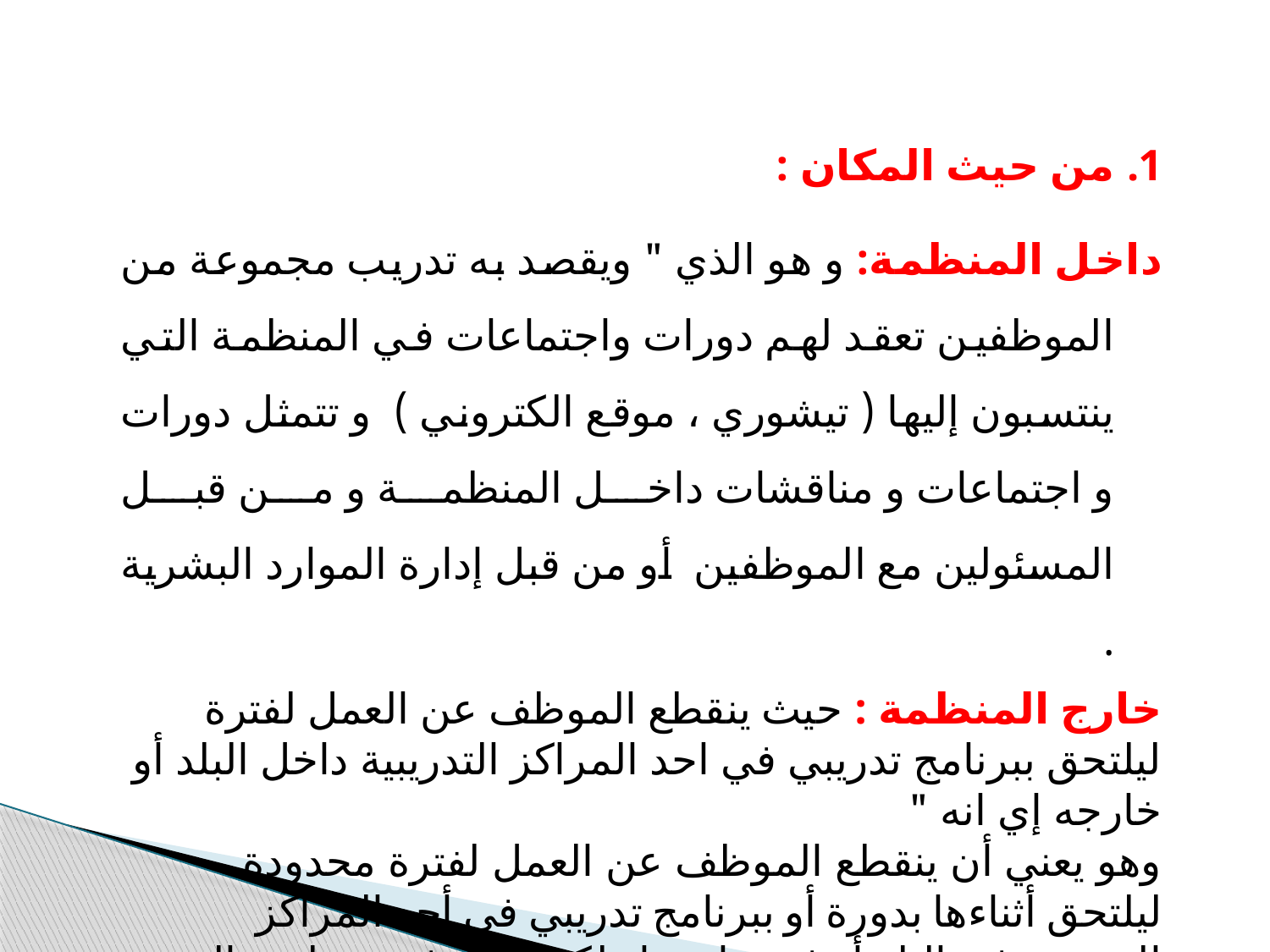

من حيث المكان :
داخل المنظمة: و هو الذي " ويقصد به تدريب مجموعة من الموظفين تعقد لهم دورات واجتماعات في المنظمة التي ينتسبون إليها ( تيشوري ، موقع الكتروني )  و تتمثل دورات و اجتماعات و مناقشات داخل المنظمة و من قبل المسئولين مع الموظفين  أو من قبل إدارة الموارد البشرية .
خارج المنظمة : حيث ينقطع الموظف عن العمل لفترة ليلتحق ببرنامج تدريبي في احد المراكز التدريبية داخل البلد أو خارجه إي انه "
وهو يعني أن ينقطع الموظف عن العمل لفترة محدودة ليلتحق أثناءها بدورة أو ببرنامج تدريبي في أحد المراكز التدريبية في البلد أو في خارجها ولكن ليس في منظمته التي يعمل فيها. ومن المراكز التدريبية . ( الفخراني ، 2011: 47)  .